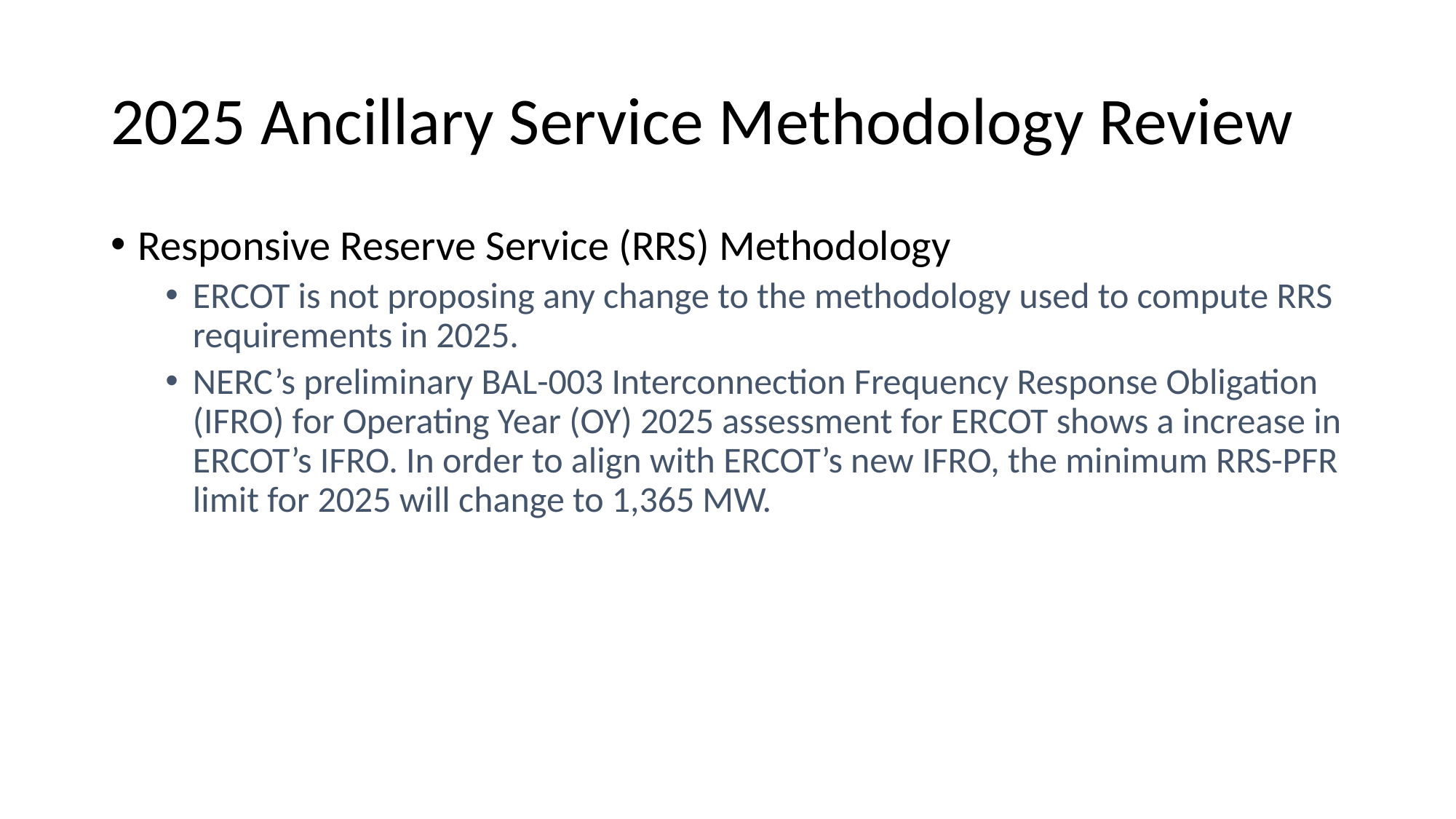

# 2025 Ancillary Service Methodology Review
Responsive Reserve Service (RRS) Methodology
ERCOT is not proposing any change to the methodology used to compute RRS requirements in 2025.
NERC’s preliminary BAL-003 Interconnection Frequency Response Obligation (IFRO) for Operating Year (OY) 2025 assessment for ERCOT shows a increase in ERCOT’s IFRO. In order to align with ERCOT’s new IFRO, the minimum RRS-PFR limit for 2025 will change to 1,365 MW.